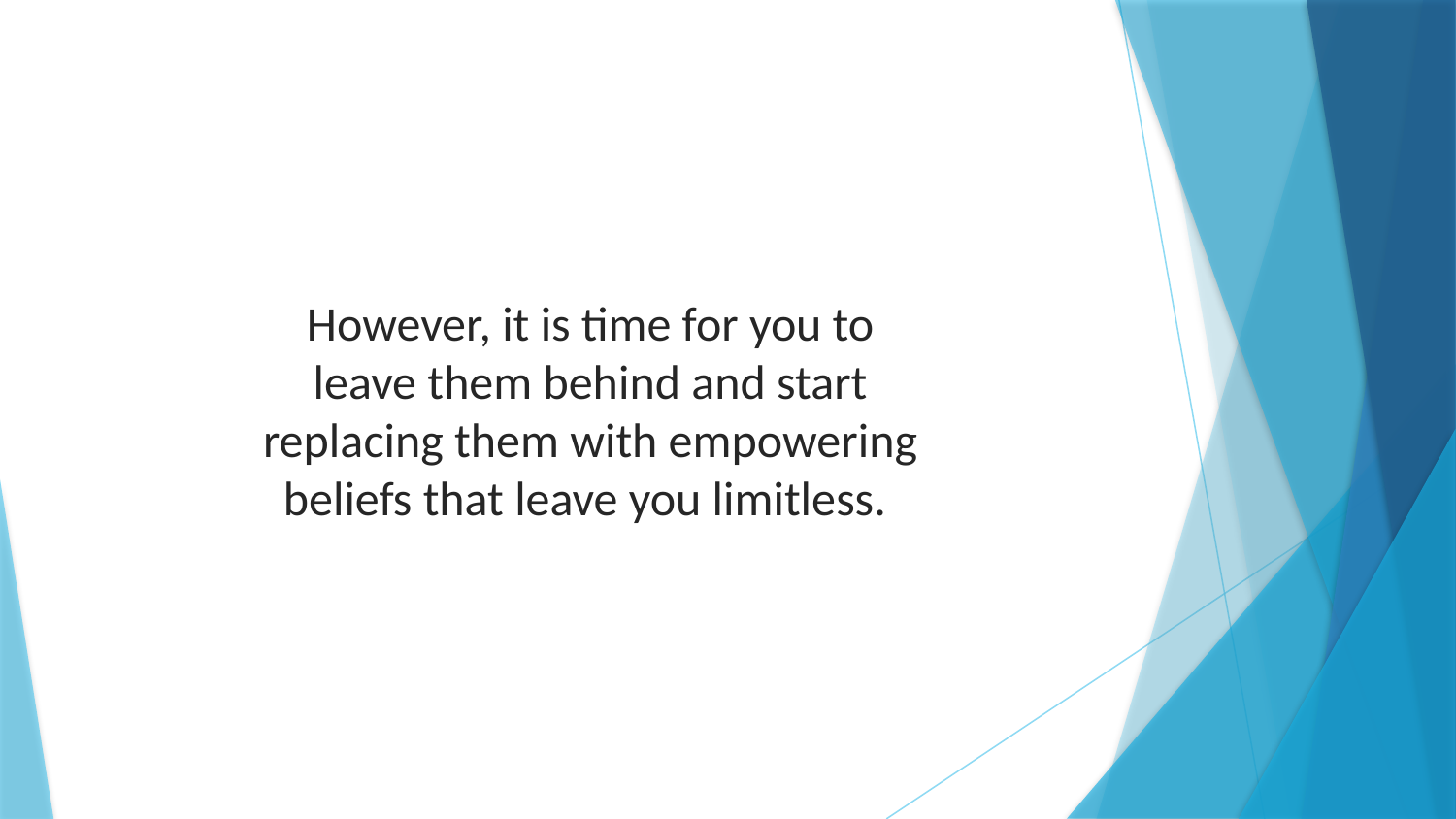

However, it is time for you to leave them behind and start replacing them with empowering beliefs that leave you limitless.